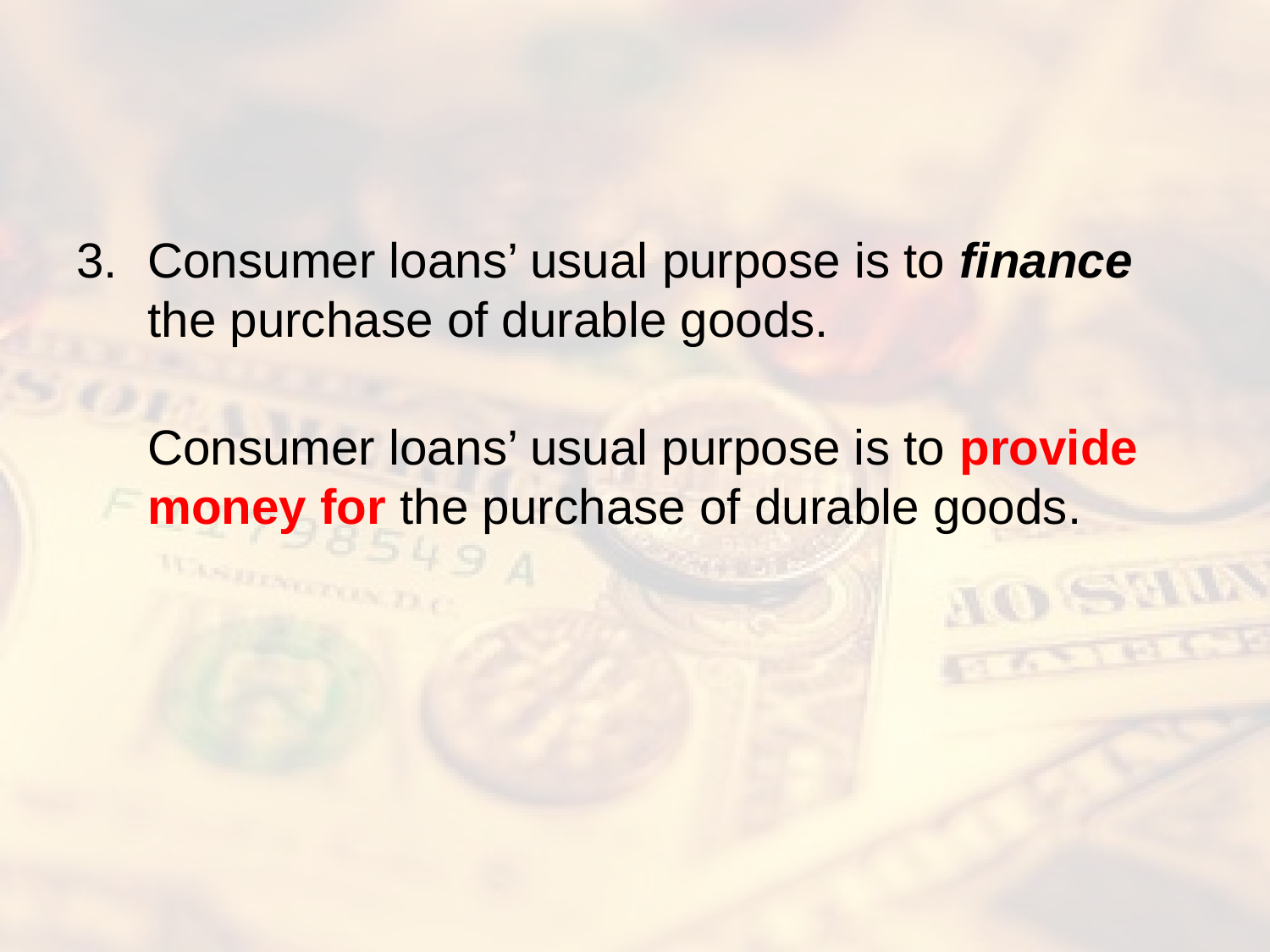

#
Consumer loans’ usual purpose is to finance the purchase of durable goods.
Consumer loans’ usual purpose is to provide money for the purchase of durable goods.